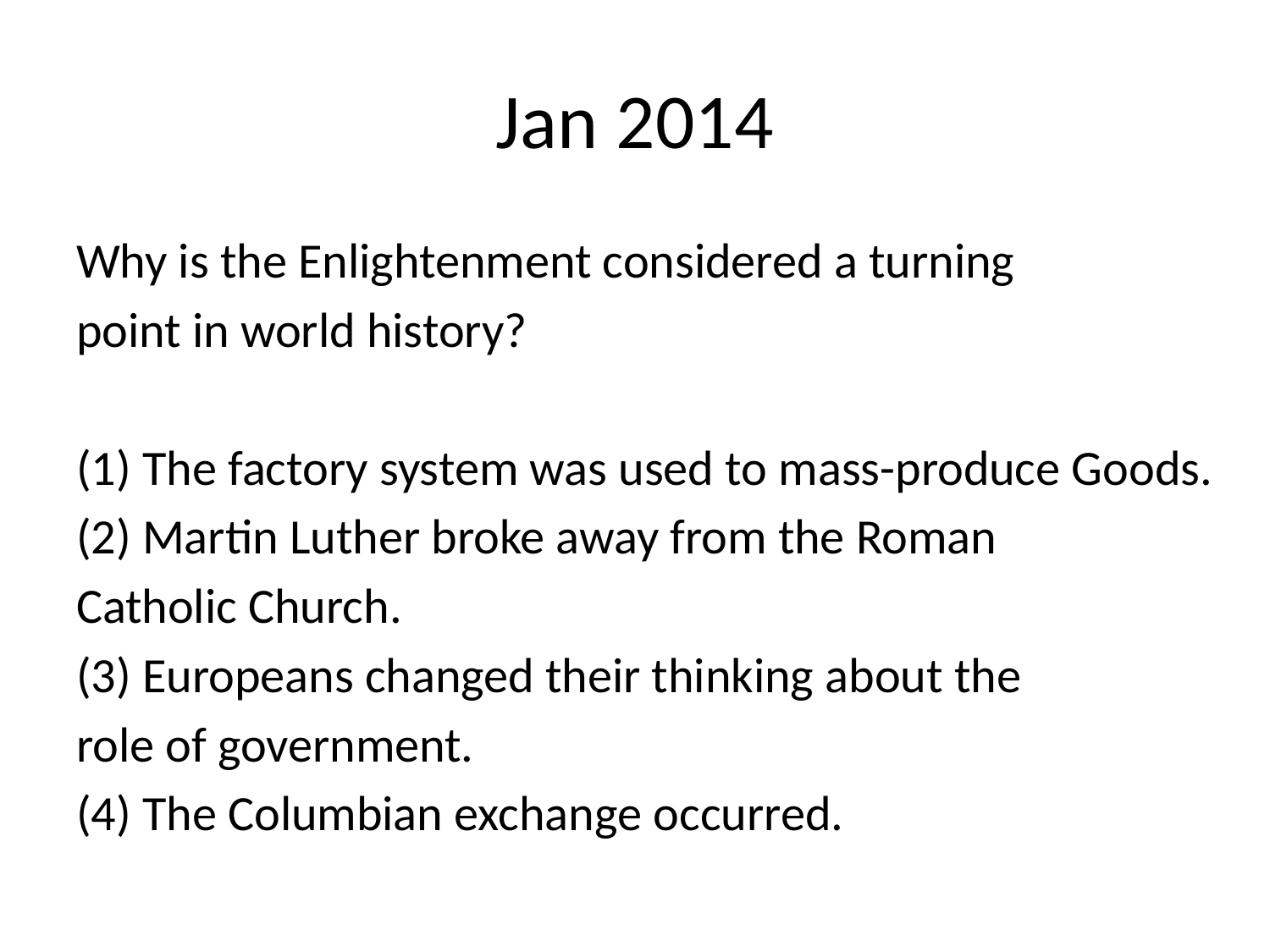

# Jan 2014
Why is the Enlightenment considered a turning
point in world history?

(1) The factory system was used to mass-produce Goods.
(2) Martin Luther broke away from the Roman
Catholic Church.
(3) Europeans changed their thinking about the
role of government.
(4) The Columbian exchange occurred.